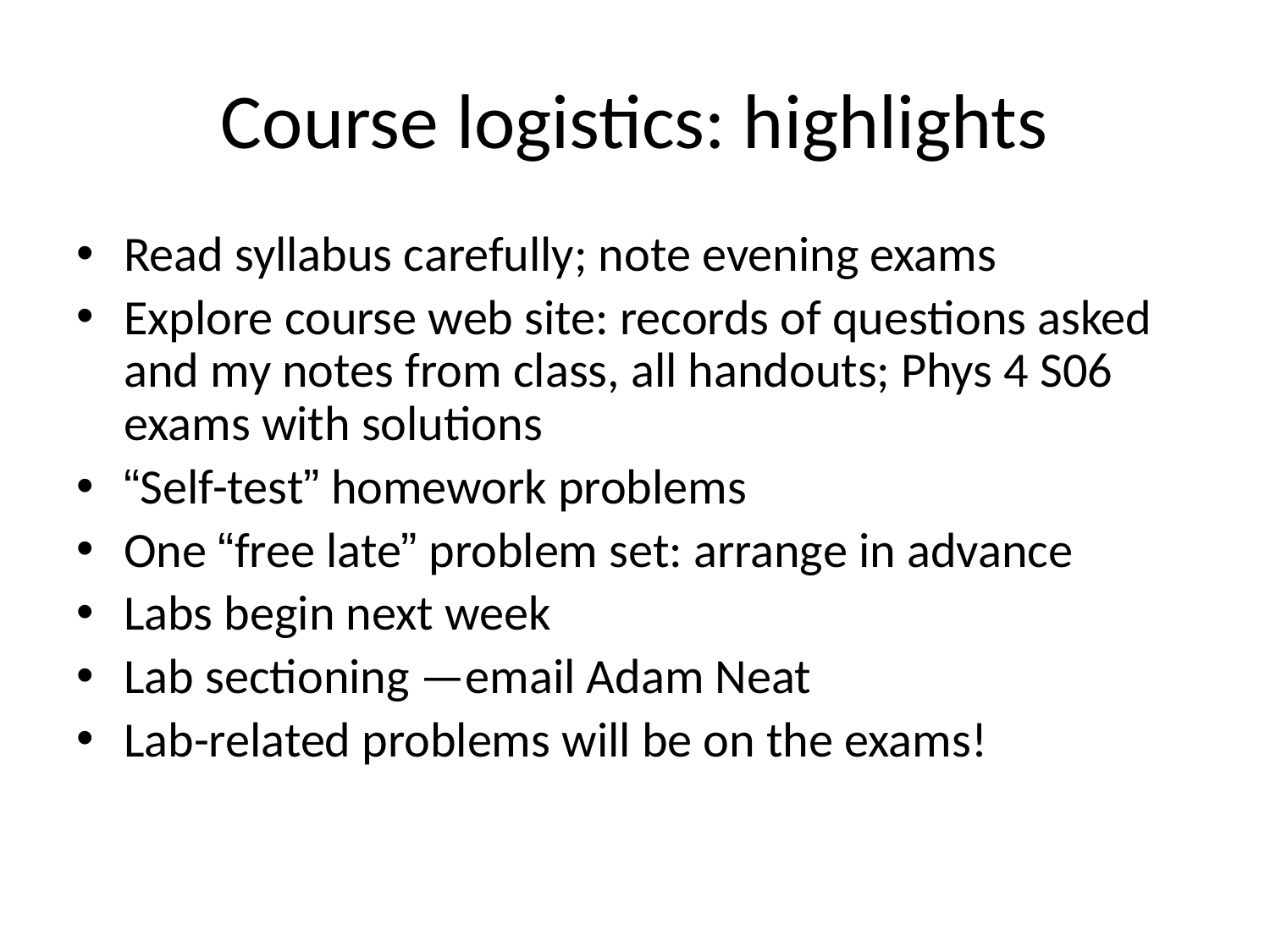

# Course logistics: highlights
Read syllabus carefully; note evening exams
Explore course web site: records of questions asked and my notes from class, all handouts; Phys 4 S06 exams with solutions
“Self-test” homework problems
One “free late” problem set: arrange in advance
Labs begin next week
Lab sectioning —email Adam Neat
Lab-related problems will be on the exams!